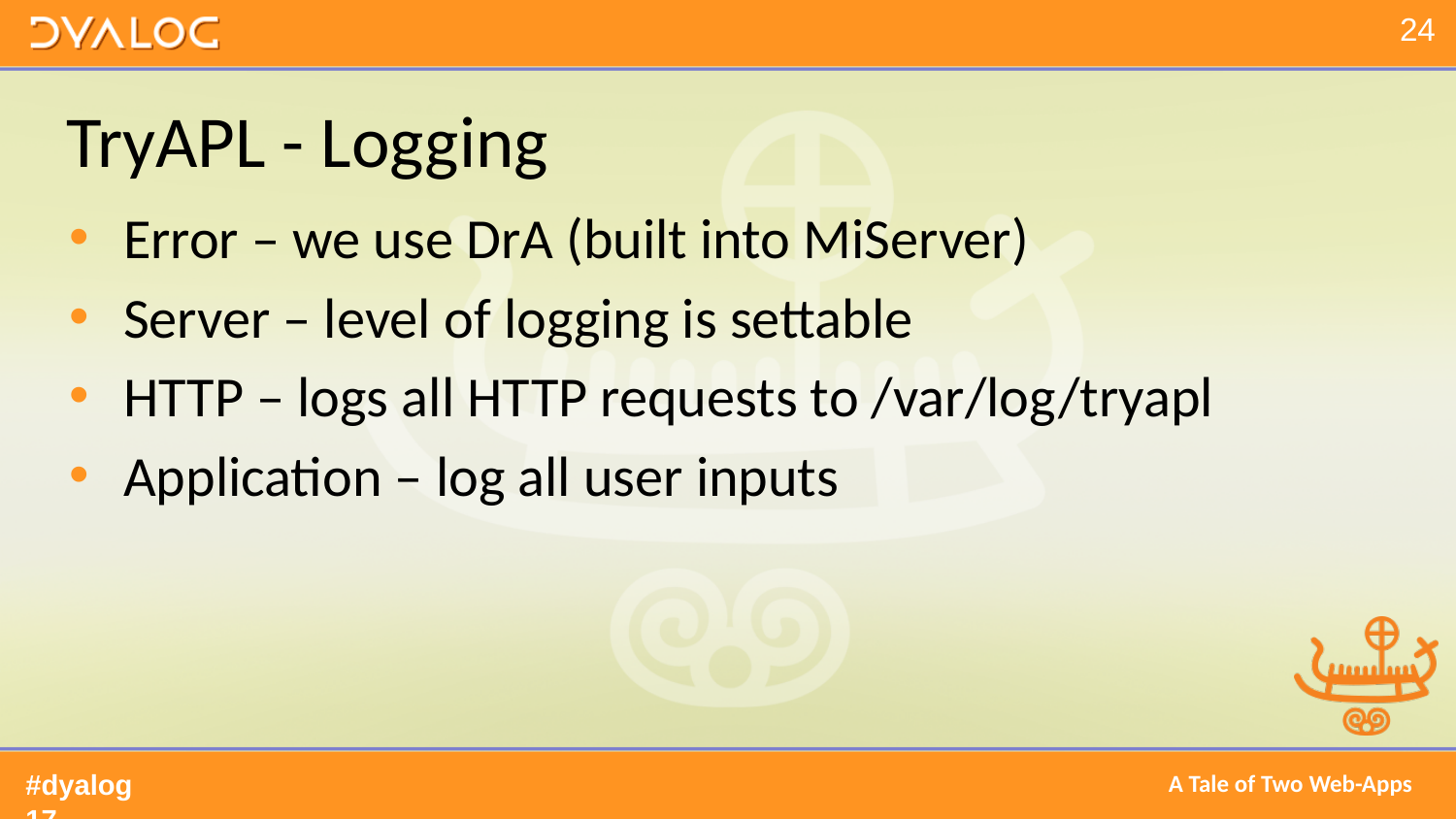

# TryAPL - Logging

Error – we use DrA (built into MiServer)
Server – level of logging is settable
HTTP – logs all HTTP requests to /var/log/tryapl
Application – log all user inputs
A Tale of Two Web-Apps